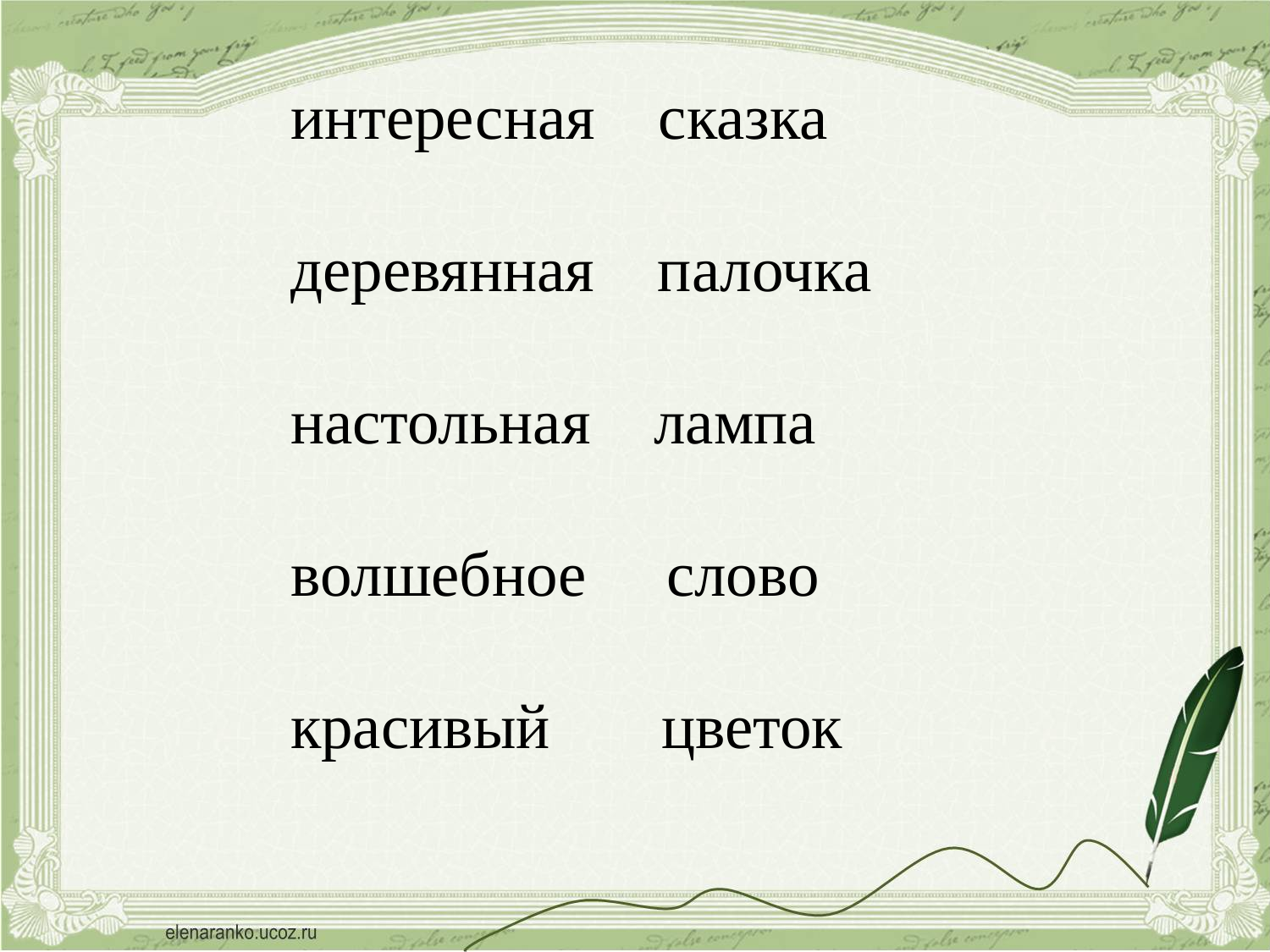

интересная    сказка
деревянная    палочка
настольная    лампа
волшебное     слово
красивый       цветок